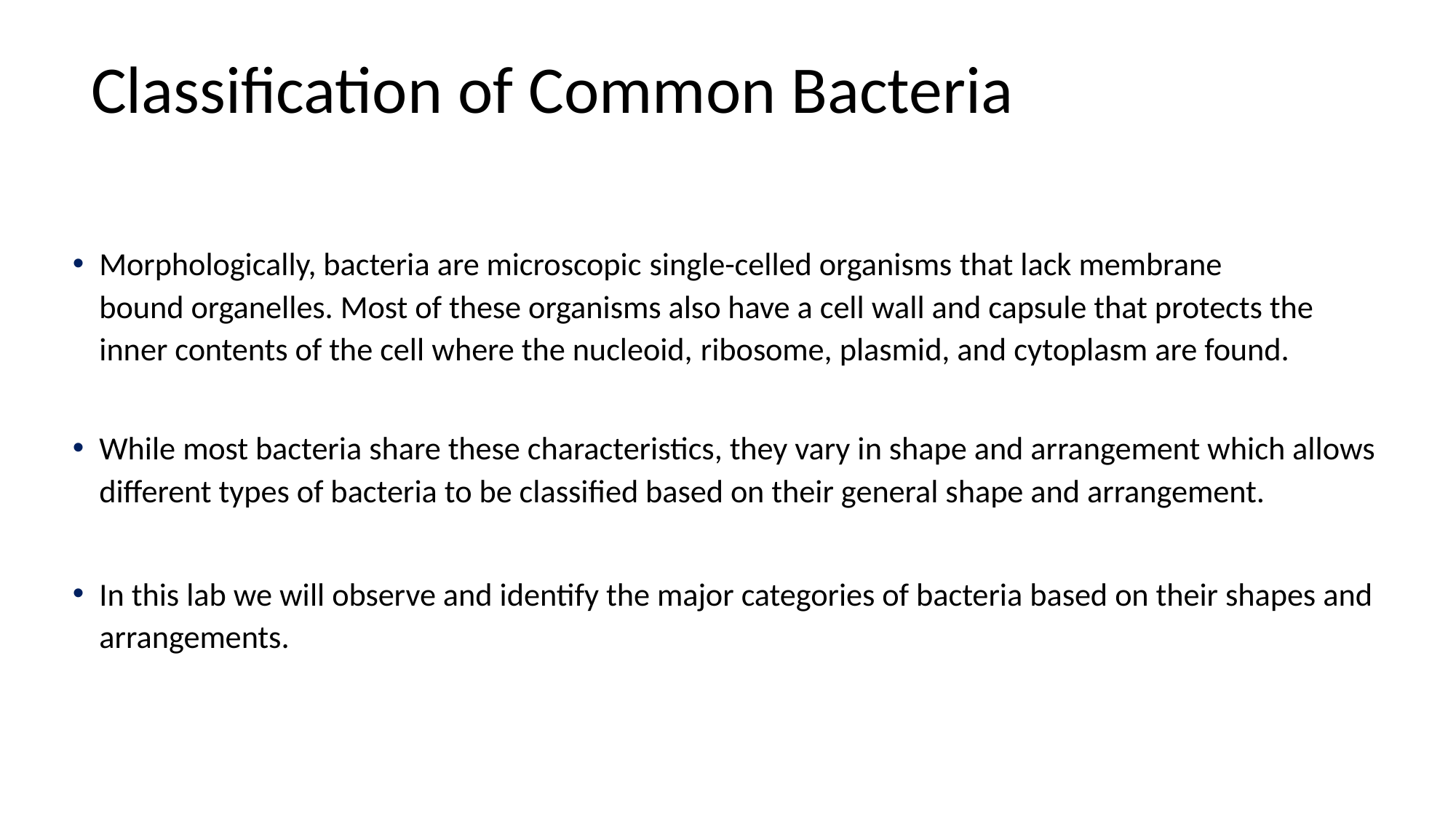

# Classification of Common Bacteria
Morphologically, bacteria are microscopic single-celled organisms that lack membrane bound organelles. Most of these organisms also have a cell wall and capsule that protects the inner contents of the cell where the nucleoid, ribosome, plasmid, and cytoplasm are found.
While most bacteria share these characteristics, they vary in shape and arrangement which allows different types of bacteria to be classified based on their general shape and arrangement.
In this lab we will observe and identify the major categories of bacteria based on their shapes and arrangements.